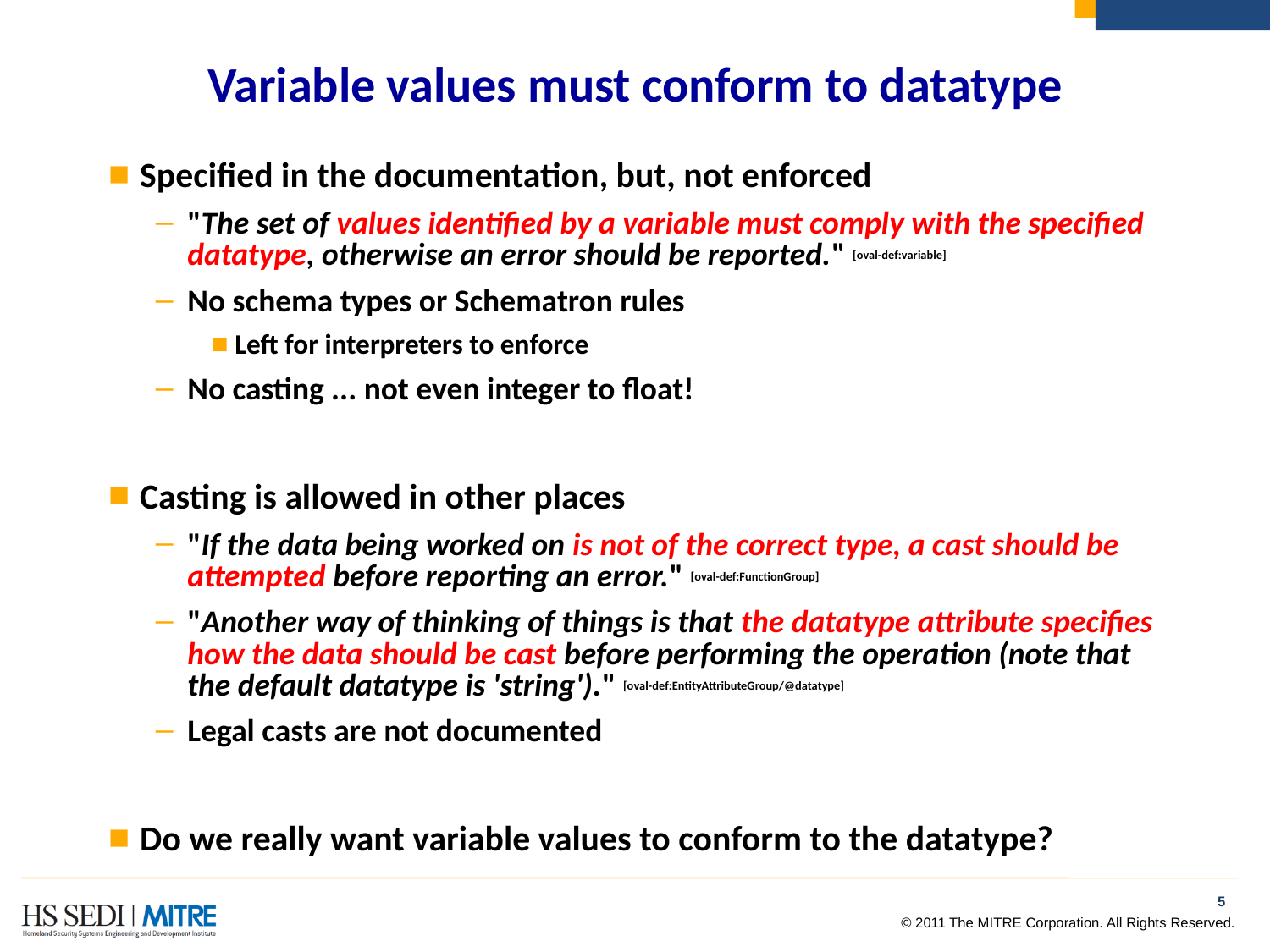

# Variable values must conform to datatype
Specified in the documentation, but, not enforced
"The set of values identified by a variable must comply with the specified datatype, otherwise an error should be reported." [oval-def:variable]
No schema types or Schematron rules
Left for interpreters to enforce
No casting ... not even integer to float!

Casting is allowed in other places
"If the data being worked on is not of the correct type, a cast should be attempted before reporting an error." [oval-def:FunctionGroup]
"Another way of thinking of things is that the datatype attribute specifies how the data should be cast before performing the operation (note that the default datatype is 'string')." [oval-def:EntityAttributeGroup/@datatype]
Legal casts are not documented

Do we really want variable values to conform to the datatype?

5